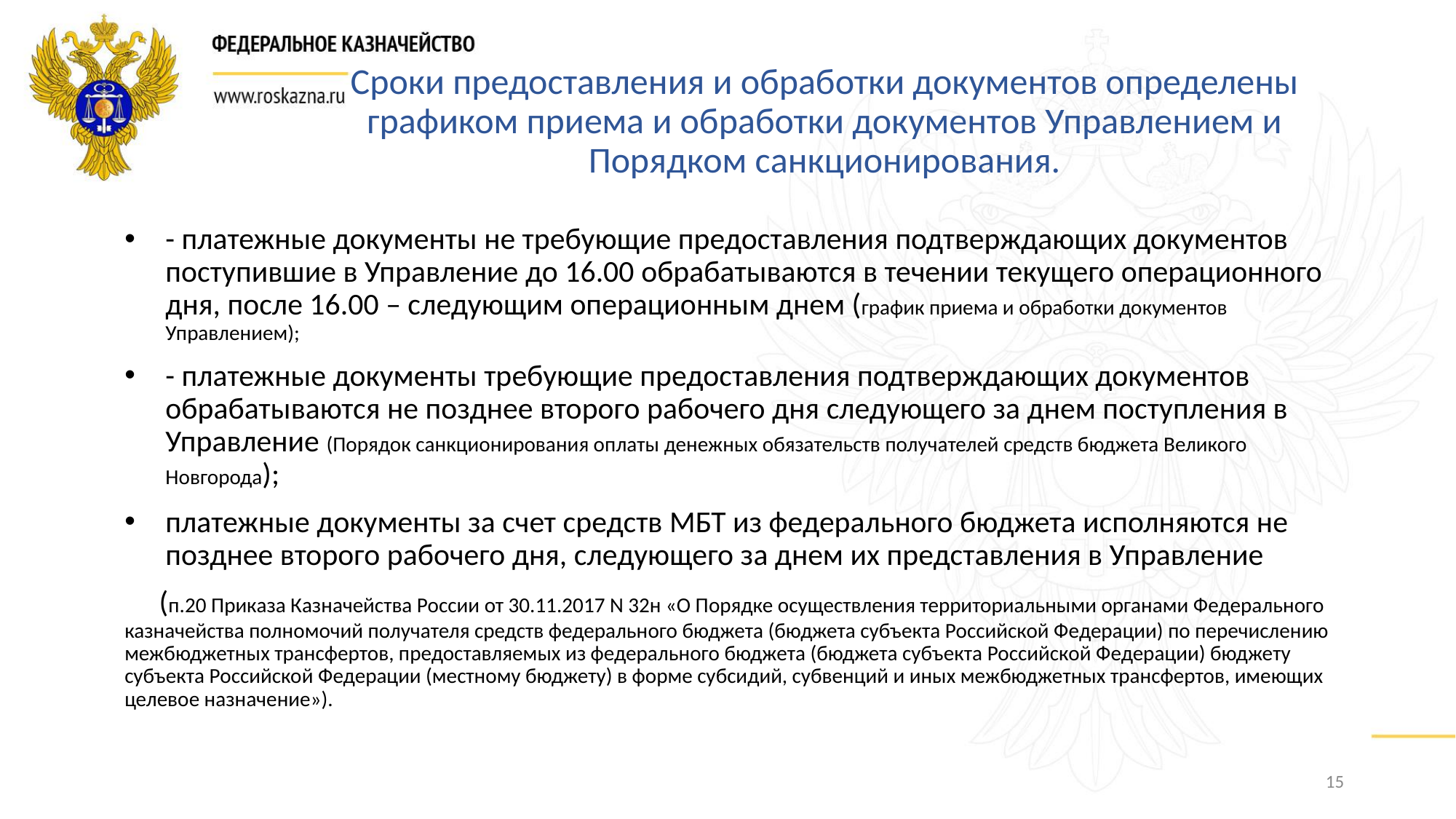

# Сроки предоставления и обработки документов определены графиком приема и обработки документов Управлением и Порядком санкционирования.
- платежные документы не требующие предоставления подтверждающих документов поступившие в Управление до 16.00 обрабатываются в течении текущего операционного дня, после 16.00 – следующим операционным днем (график приема и обработки документов Управлением);
- платежные документы требующие предоставления подтверждающих документов обрабатываются не позднее второго рабочего дня следующего за днем поступления в Управление (Порядок санкционирования оплаты денежных обязательств получателей средств бюджета Великого Новгорода);
платежные документы за счет средств МБТ из федерального бюджета исполняются не позднее второго рабочего дня, следующего за днем их представления в Управление
     (п.20 Приказа Казначейства России от 30.11.2017 N 32н «О Порядке осуществления территориальными органами Федерального казначейства полномочий получателя средств федерального бюджета (бюджета субъекта Российской Федерации) по перечислению межбюджетных трансфертов, предоставляемых из федерального бюджета (бюджета субъекта Российской Федерации) бюджету субъекта Российской Федерации (местному бюджету) в форме субсидий, субвенций и иных межбюджетных трансфертов, имеющих целевое назначение»).
15